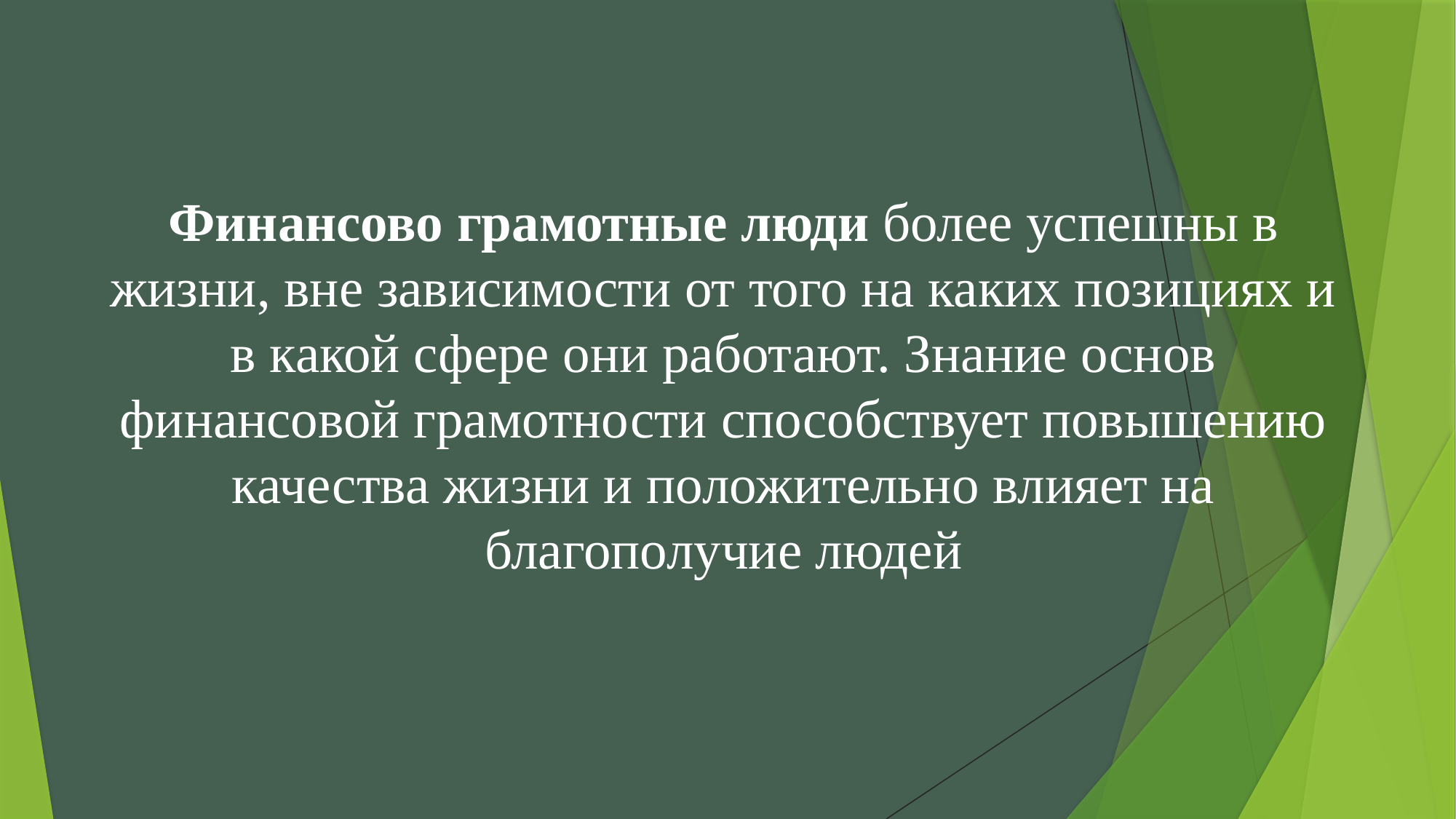

Финансово грамотные люди более успешны в жизни, вне зависимости от того на каких позициях и в какой сфере они работают. Знание основ финансовой грамотности способствует повышению качества жизни и положительно влияет на благополучие людей